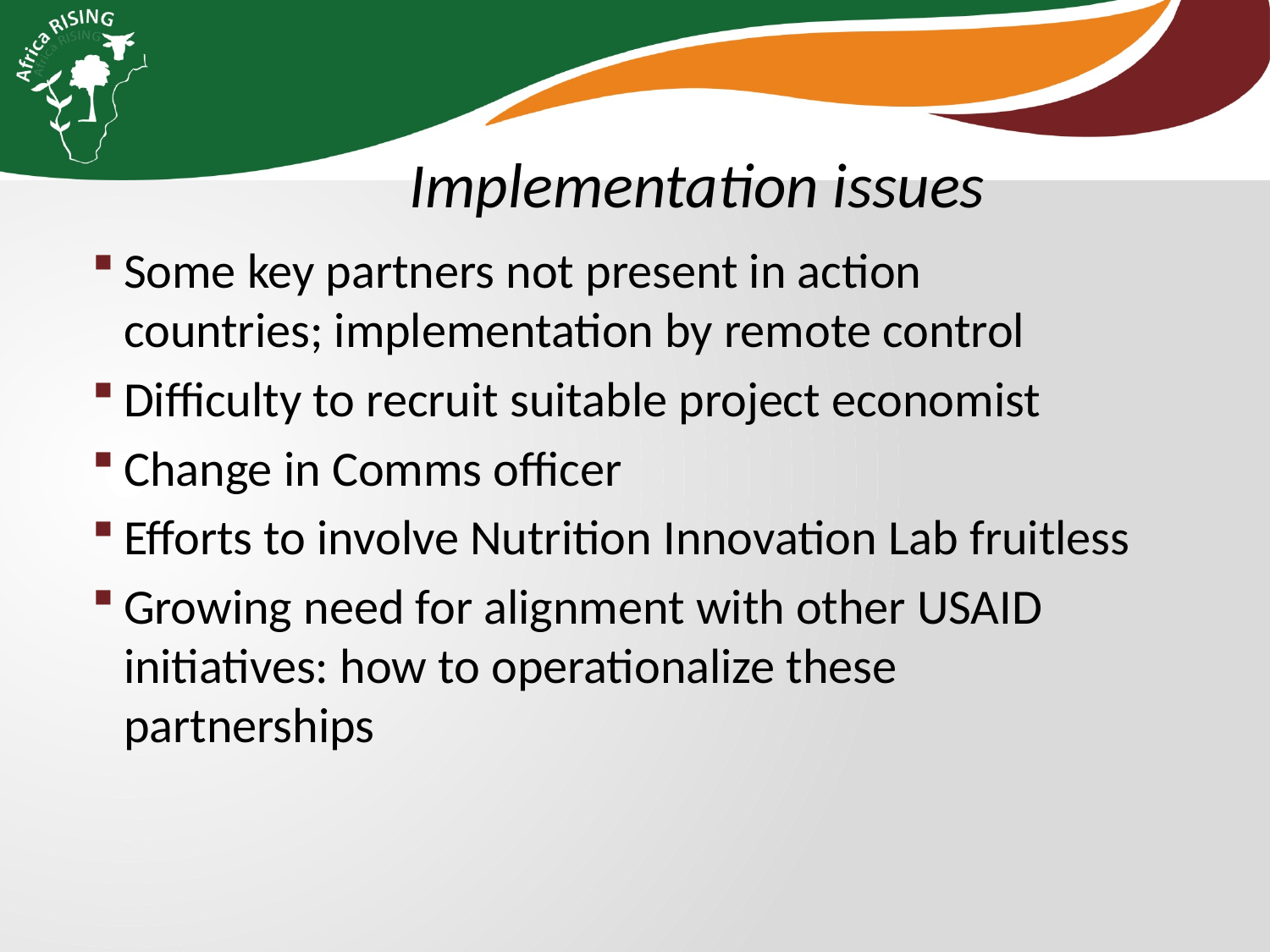

Implementation issues

Some key partners not present in action countries; implementation by remote control
Difficulty to recruit suitable project economist
Change in Comms officer
Efforts to involve Nutrition Innovation Lab fruitless
Growing need for alignment with other USAID initiatives: how to operationalize these partnerships